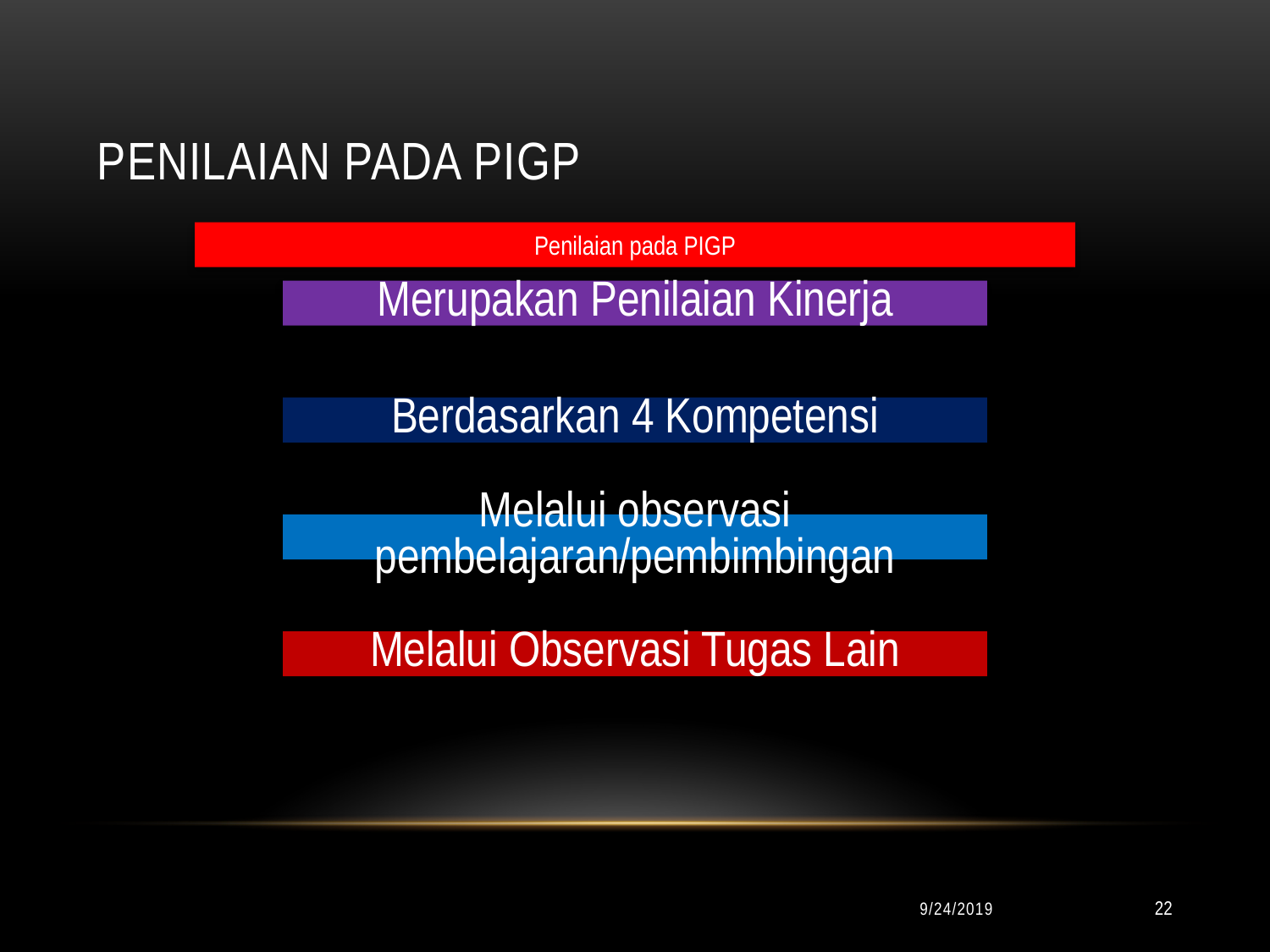

# PENILAIAN PADA PIGP
Penilaian pada PIGP
Merupakan Penilaian Kinerja
Berdasarkan 4 Kompetensi
Melalui observasi pembelajaran/pembimbingan
Melalui Observasi Tugas Lain
9/24/2019
22